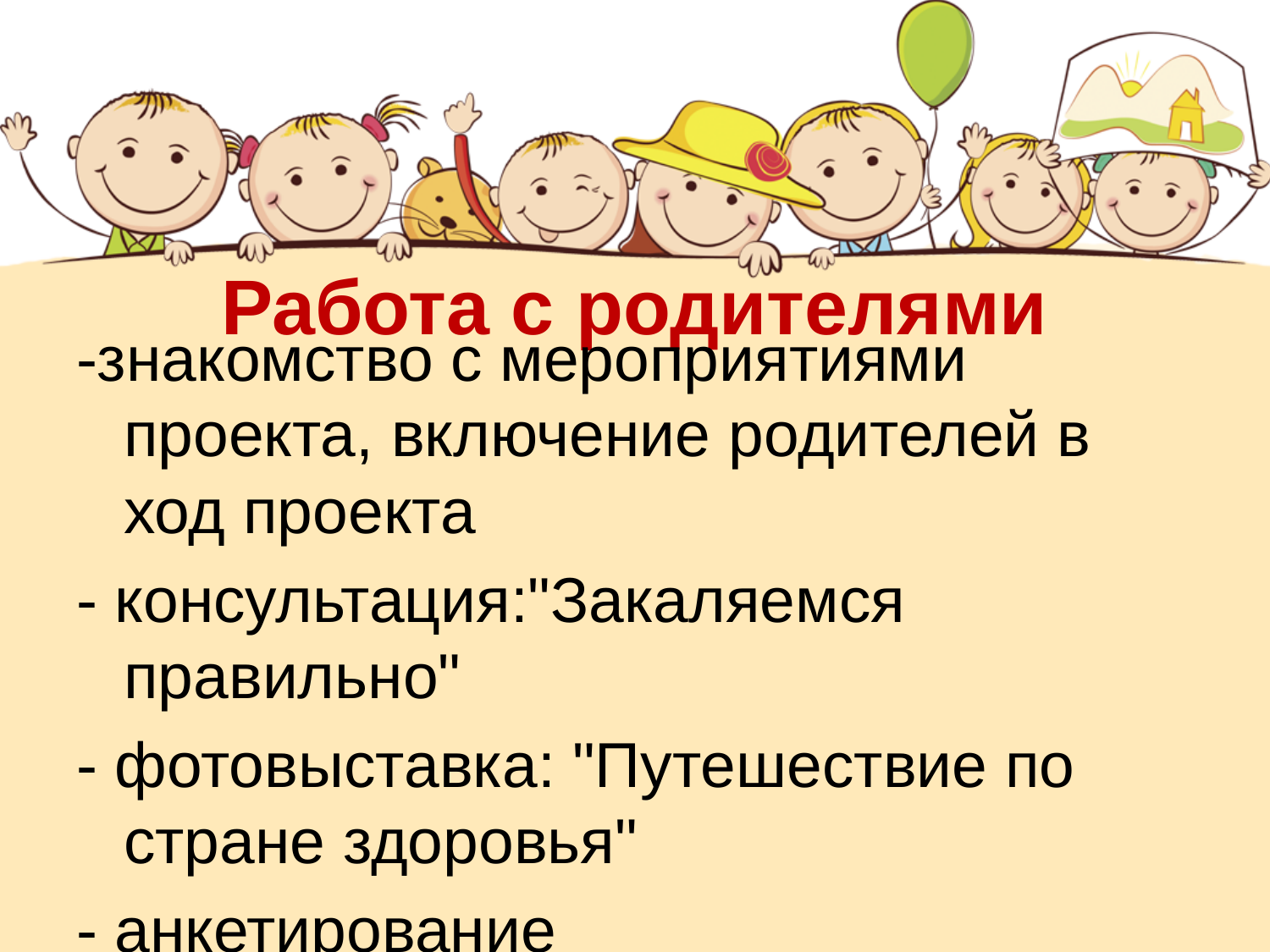

# Работа с родителями

-знакомство с мероприятиями проекта, включение родителей в ход проекта
- консультация:"Закаляемся правильно"
- фотовыставка: "Путешествие по стране здоровья"
- анкетирование